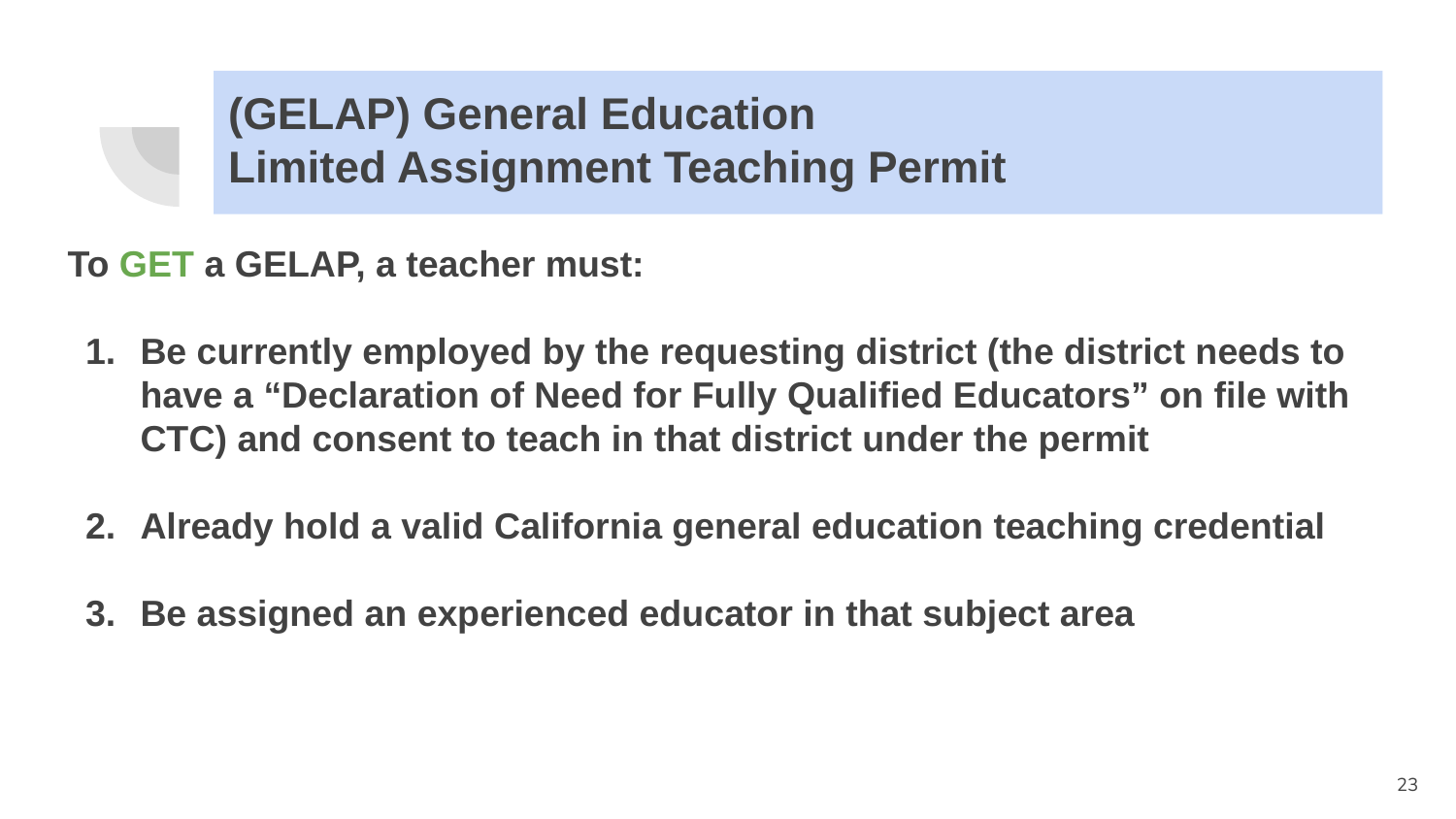

# (GELAP) General Education
Limited Assignment Teaching Permit

To GET a GELAP, a teacher must:

Be currently employed by the requesting district (the district needs to have a “Declaration of Need for Fully Qualified Educators” on file with CTC) and consent to teach in that district under the permit

Already hold a valid California general education teaching credential

Be assigned an experienced educator in that subject area

23